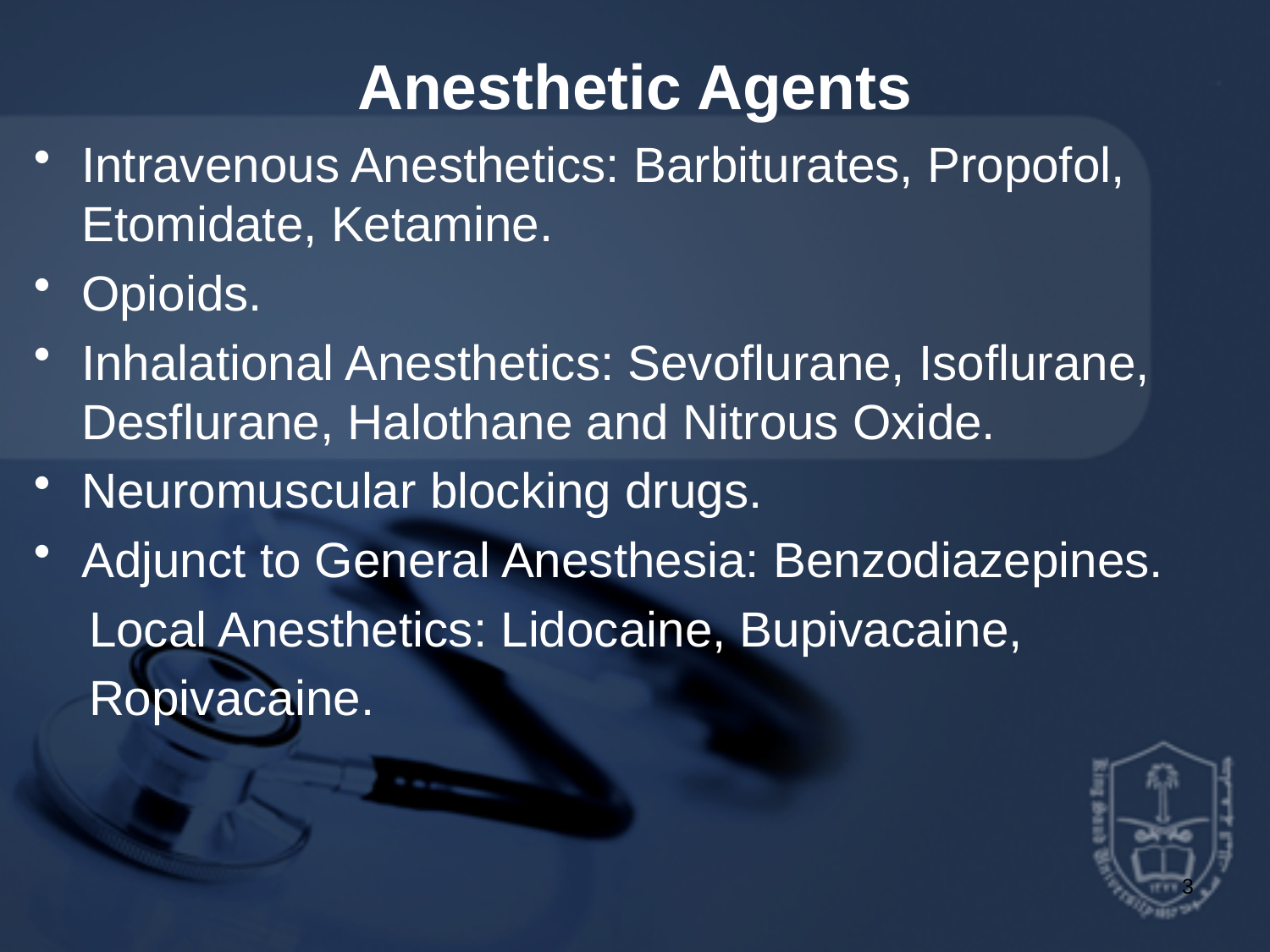

# Anesthetic Agents
Intravenous Anesthetics: Barbiturates, Propofol,   Etomidate, Ketamine.
Opioids.
Inhalational Anesthetics: Sevoflurane, Isoflurane, Desflurane, Halothane and Nitrous Oxide.
Neuromuscular blocking drugs.
Adjunct to General Anesthesia: Benzodiazepines.
    Local Anesthetics: Lidocaine, Bupivacaine,
    Ropivacaine.

3